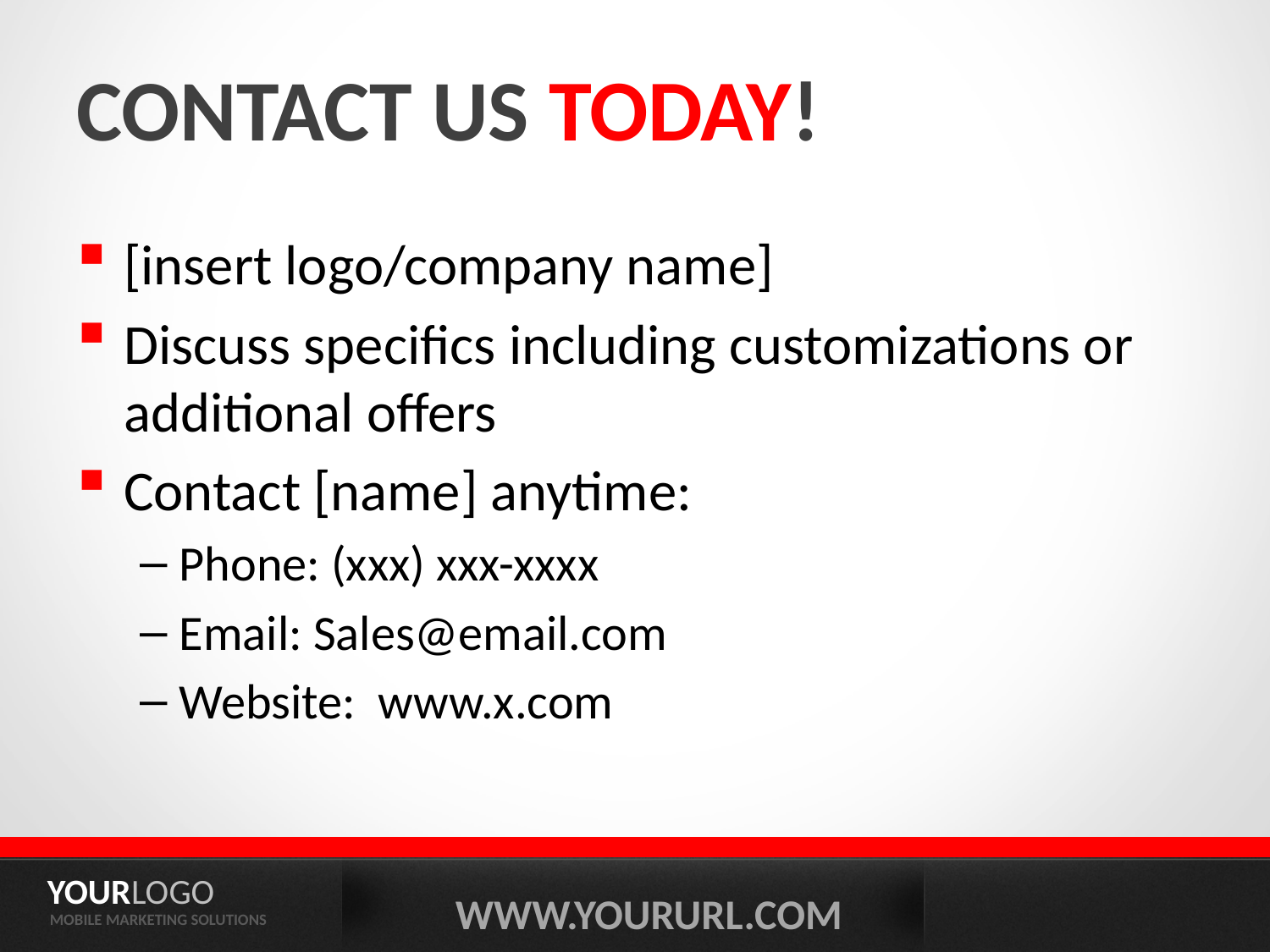

# Contact us today!
[insert logo/company name]
Discuss specifics including customizations or additional offers
Contact [name] anytime:
Phone: (xxx) xxx-xxxx
Email: Sales@email.com
Website:  www.x.com